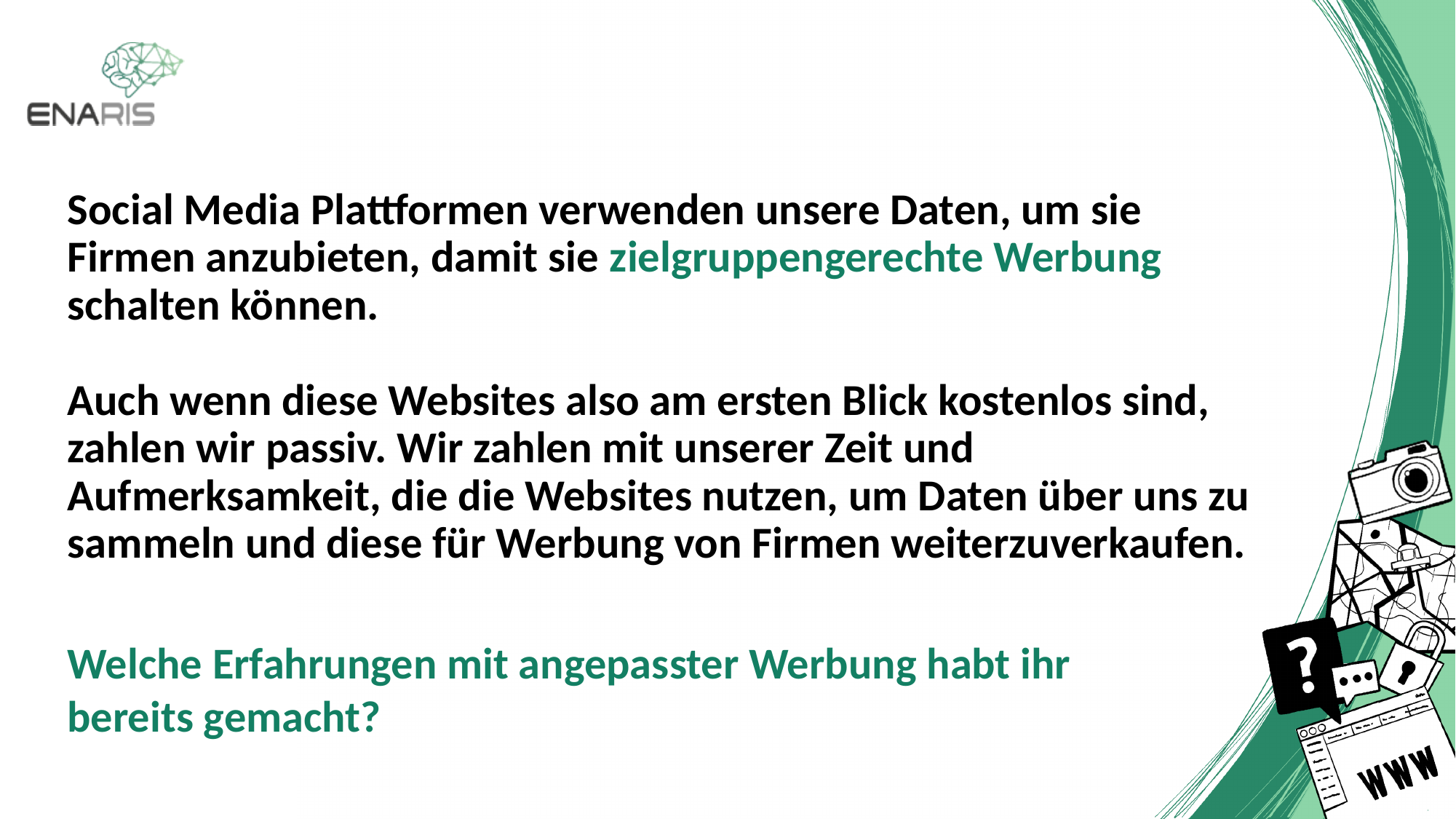

# Social Media Plattformen verwenden unsere Daten, um sie Firmen anzubieten, damit sie zielgruppengerechte Werbung schalten können. Auch wenn diese Websites also am ersten Blick kostenlos sind, zahlen wir passiv. Wir zahlen mit unserer Zeit und Aufmerksamkeit, die die Websites nutzen, um Daten über uns zu sammeln und diese für Werbung von Firmen weiterzuverkaufen.
Welche Erfahrungen mit angepasster Werbung habt ihr bereits gemacht?